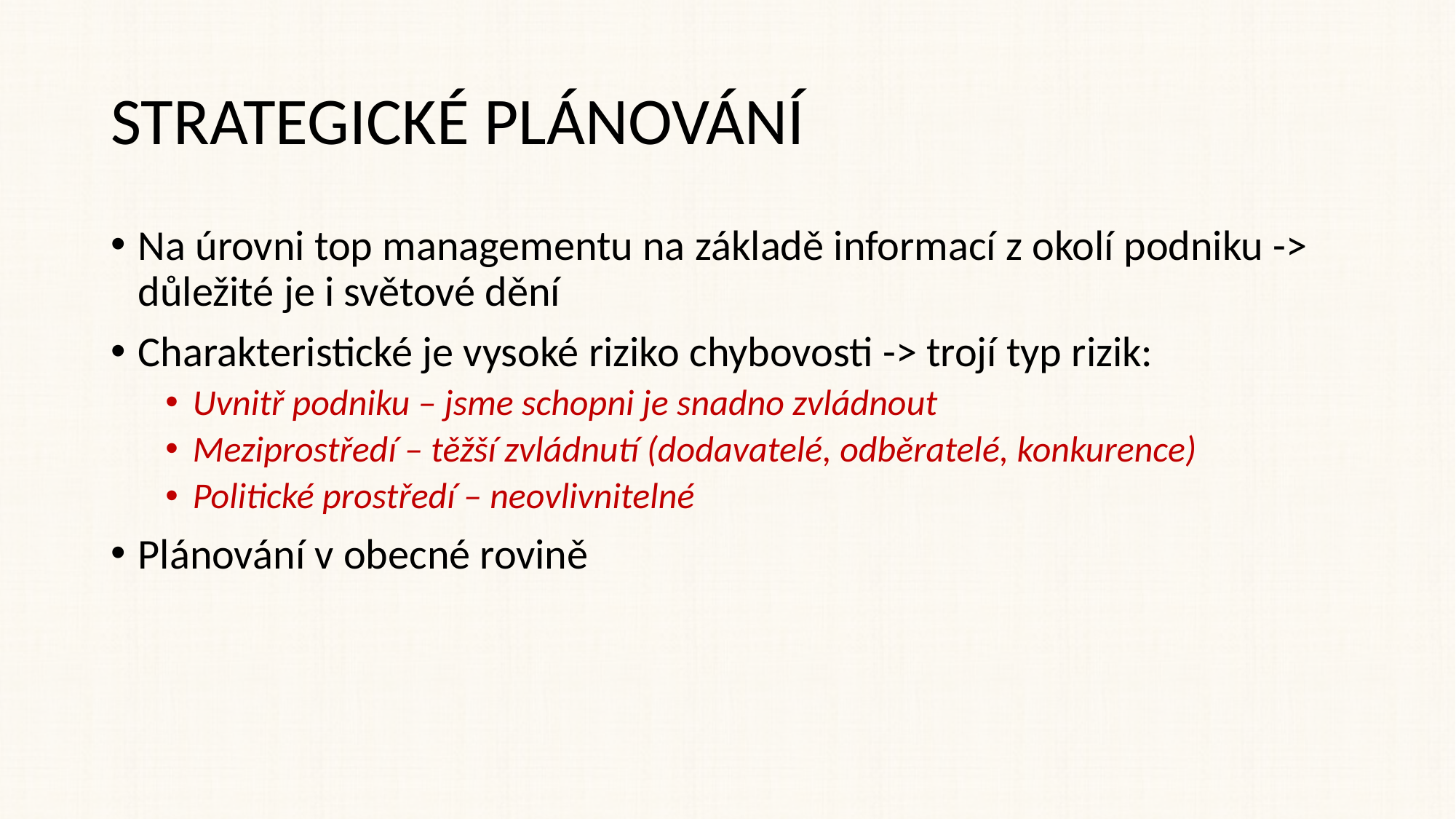

# STRATEGICKÉ PLÁNOVÁNÍ
Na úrovni top managementu na základě informací z okolí podniku -> důležité je i světové dění
Charakteristické je vysoké riziko chybovosti -> trojí typ rizik:
Uvnitř podniku – jsme schopni je snadno zvládnout
Meziprostředí – těžší zvládnutí (dodavatelé, odběratelé, konkurence)
Politické prostředí – neovlivnitelné
Plánování v obecné rovině